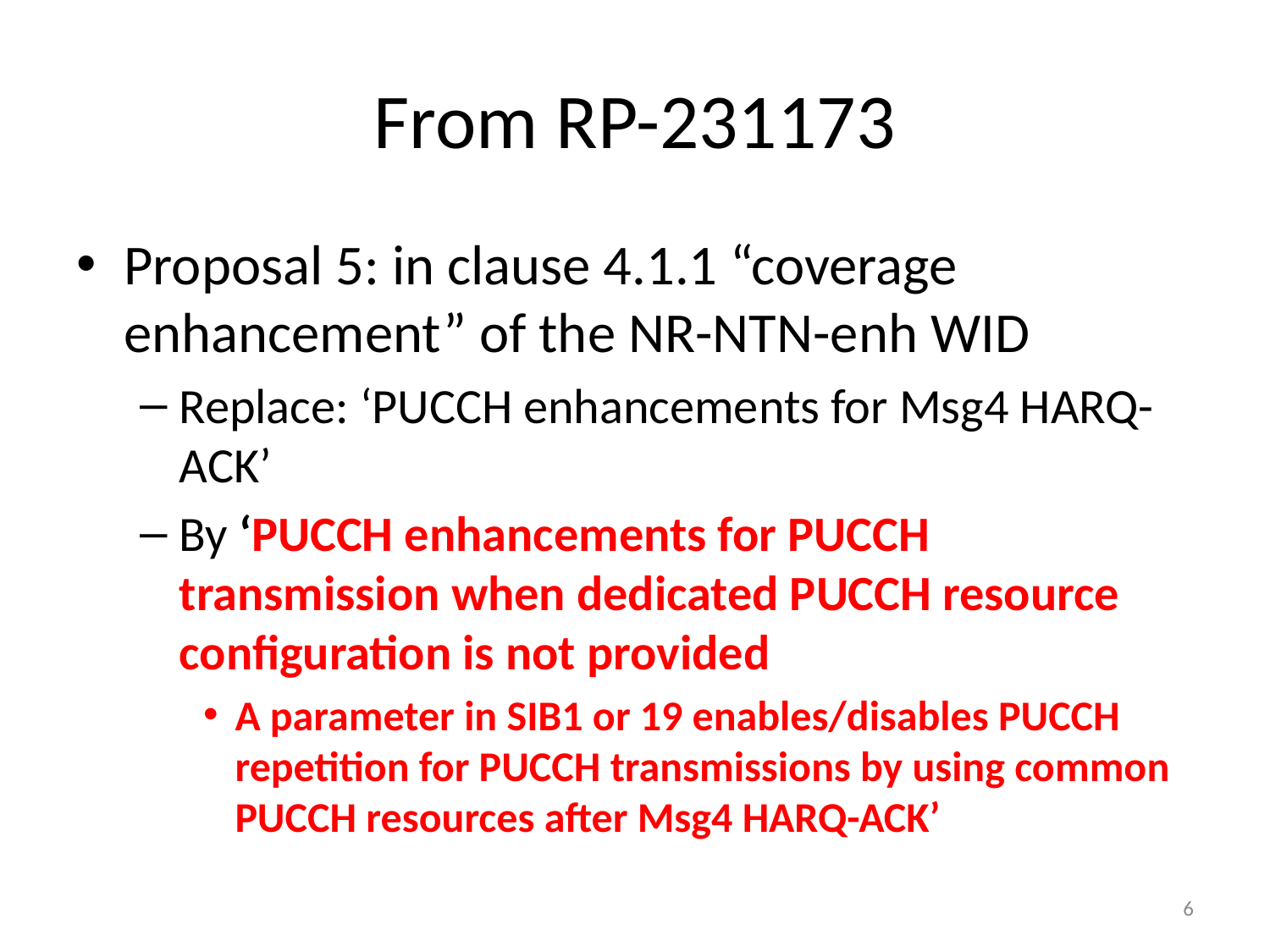

# From RP-231173
Proposal 5: in clause 4.1.1 “coverage enhancement” of the NR-NTN-enh WID
Replace: ‘PUCCH enhancements for Msg4 HARQ-ACK’
By ‘PUCCH enhancements for PUCCH transmission when dedicated PUCCH resource configuration is not provided
A parameter in SIB1 or 19 enables/disables PUCCH repetition for PUCCH transmissions by using common PUCCH resources after Msg4 HARQ-ACK’
6